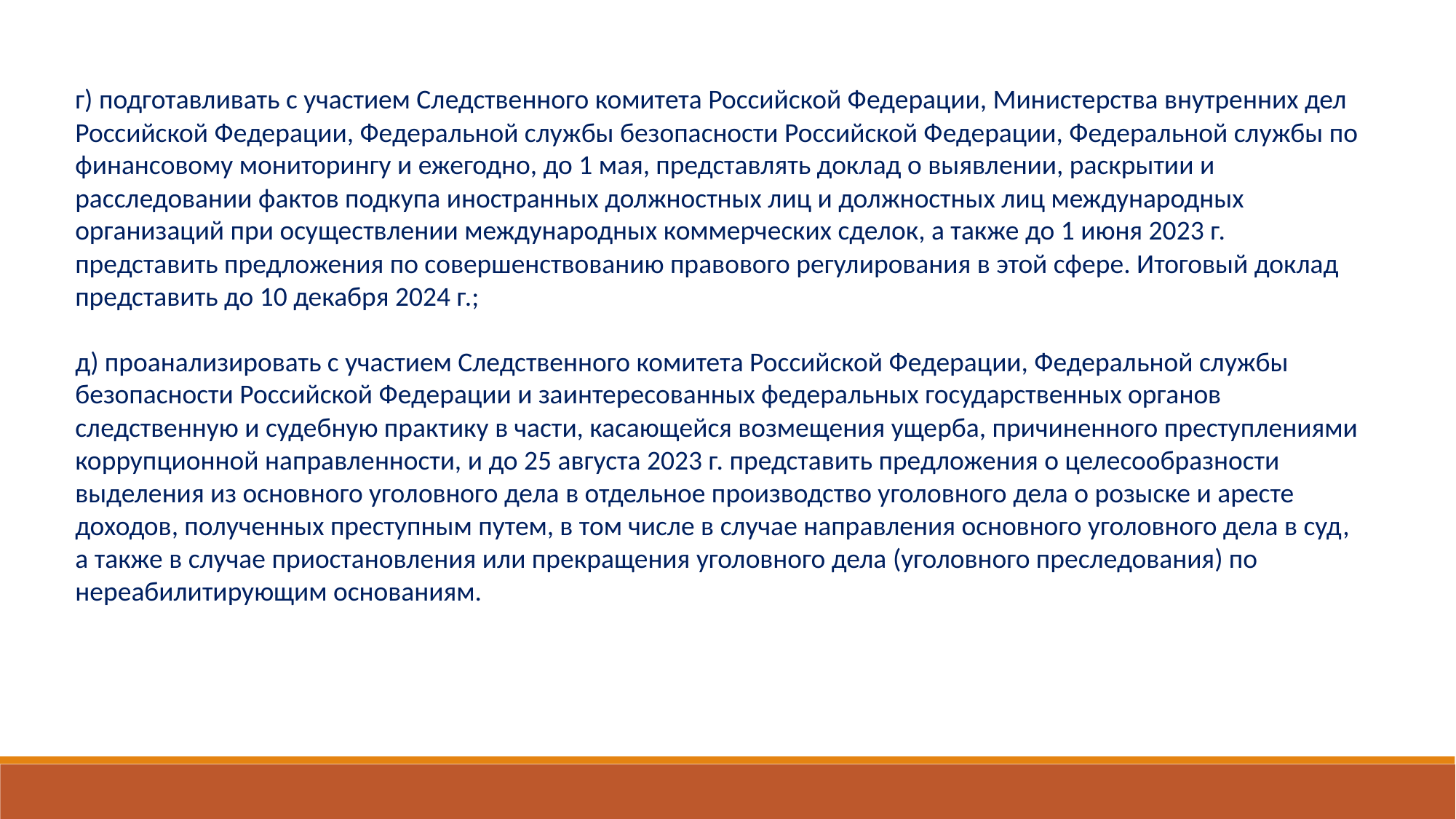

г) подготавливать с участием Следственного комитета Российской Федерации, Министерства внутренних дел Российской Федерации, Федеральной службы безопасности Российской Федерации, Федеральной службы по финансовому мониторингу и ежегодно, до 1 мая, представлять доклад о выявлении, раскрытии и расследовании фактов подкупа иностранных должностных лиц и должностных лиц международных организаций при осуществлении международных коммерческих сделок, а также до 1 июня 2023 г. представить предложения по совершенствованию правового регулирования в этой сфере. Итоговый доклад представить до 10 декабря 2024 г.;
д) проанализировать с участием Следственного комитета Российской Федерации, Федеральной службы безопасности Российской Федерации и заинтересованных федеральных государственных органов следственную и судебную практику в части, касающейся возмещения ущерба, причиненного преступлениями коррупционной направленности, и до 25 августа 2023 г. представить предложения о целесообразности выделения из основного уголовного дела в отдельное производство уголовного дела о розыске и аресте доходов, полученных преступным путем, в том числе в случае направления основного уголовного дела в суд, а также в случае приостановления или прекращения уголовного дела (уголовного преследования) по нереабилитирующим основаниям.